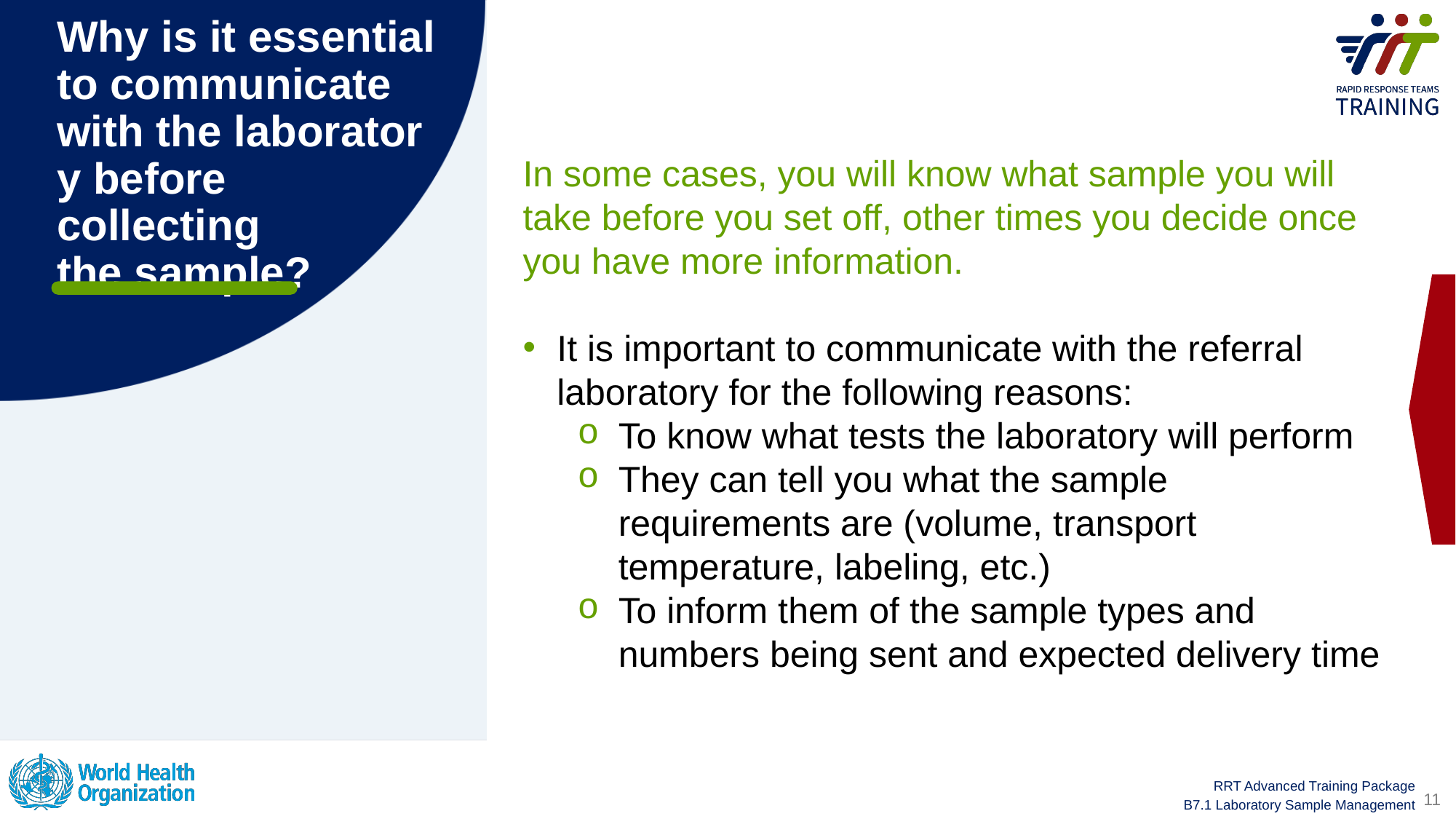

# Why is it essential to communicate with the laboratory before collecting the sample?
In some cases, you will know what sample you will take before you set off, other times you decide once you have more information.

It is important to communicate with the referral laboratory for the following reasons:
To know what tests the laboratory will perform
They can tell you what the sample requirements are (volume, transport temperature, labeling, etc.)
To inform them of the sample types and numbers being sent and expected delivery time